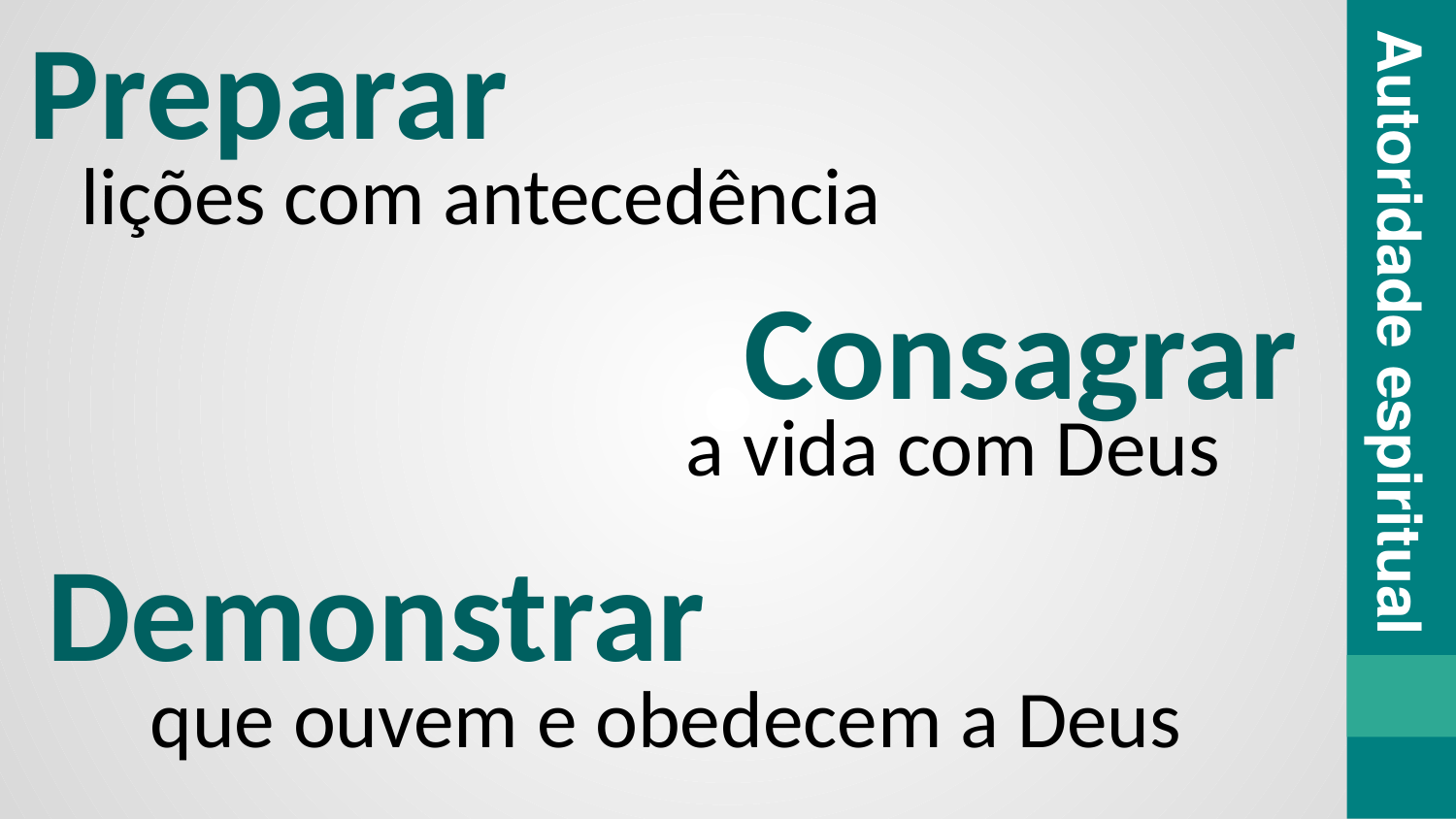

Preparar
lições com antecedência
Consagrar
Autoridade espiritual
a vida com Deus
Demonstrar
que ouvem e obedecem a Deus